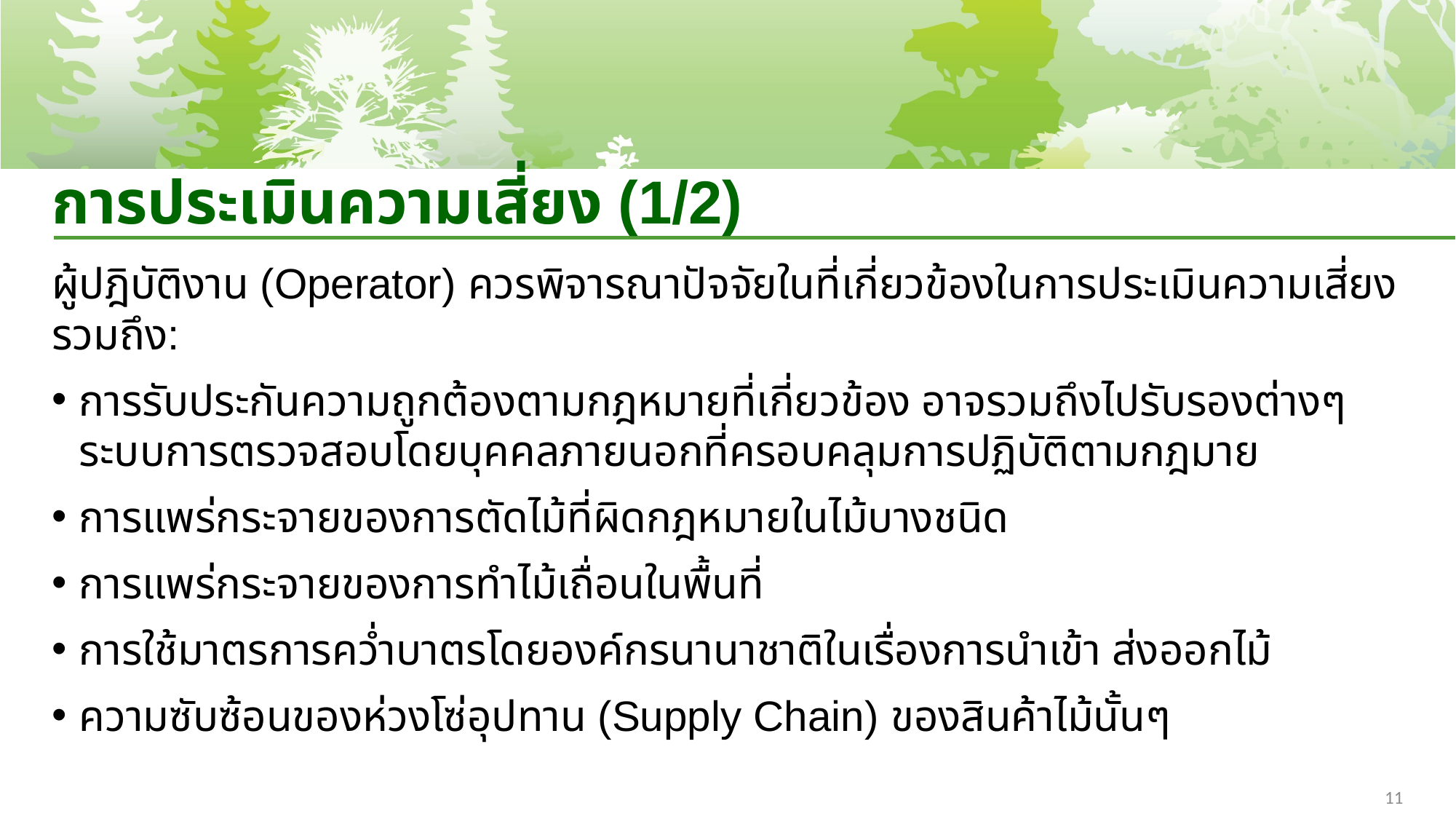

# การประเมินความเสี่ยง (1/2)
ผู้ปฎิบัติงาน (Operator) ควรพิจารณาปัจจัยในที่เกี่ยวข้องในการประเมินความเสี่ยง รวมถึง:
การรับประกันความถูกต้องตามกฎหมายที่เกี่ยวข้อง อาจรวมถึงไปรับรองต่างๆ ระบบการตรวจสอบโดยบุคคลภายนอกที่ครอบคลุมการปฏิบัติตามกฎมาย
การแพร่กระจายของการตัดไม้ที่ผิดกฎหมายในไม้บางชนิด
การแพร่กระจายของการทำไม้เถื่อนในพื้นที่
การใช้มาตรการคว่ำบาตรโดยองค์กรนานาชาติในเรื่องการนำเข้า ส่งออกไม้
ความซับซ้อนของห่วงโซ่อุปทาน (Supply Chain) ของสินค้าไม้นั้นๆ
11